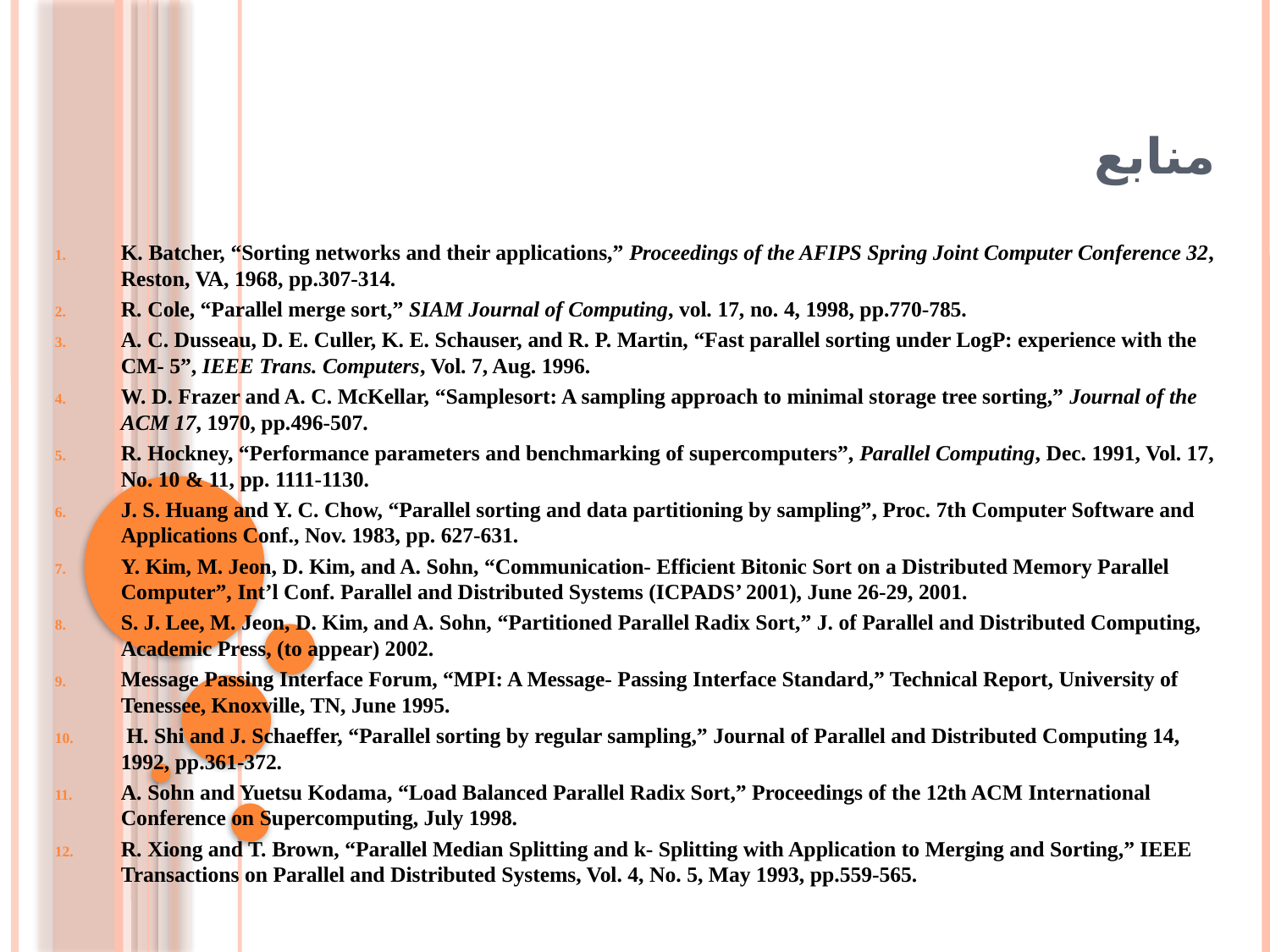

# منابع
K. Batcher, “Sorting networks and their applications,” Proceedings of the AFIPS Spring Joint Computer Conference 32, Reston, VA, 1968, pp.307-314.
R. Cole, “Parallel merge sort,” SIAM Journal of Computing, vol. 17, no. 4, 1998, pp.770-785.
A. C. Dusseau, D. E. Culler, K. E. Schauser, and R. P. Martin, “Fast parallel sorting under LogP: experience with the CM- 5”, IEEE Trans. Computers, Vol. 7, Aug. 1996.
W. D. Frazer and A. C. McKellar, “Samplesort: A sampling approach to minimal storage tree sorting,” Journal of the ACM 17, 1970, pp.496-507.
R. Hockney, “Performance parameters and benchmarking of supercomputers”, Parallel Computing, Dec. 1991, Vol. 17, No. 10 & 11, pp. 1111-1130.
J. S. Huang and Y. C. Chow, “Parallel sorting and data partitioning by sampling”, Proc. 7th Computer Software and Applications Conf., Nov. 1983, pp. 627-631.
Y. Kim, M. Jeon, D. Kim, and A. Sohn, “Communication- Efficient Bitonic Sort on a Distributed Memory Parallel Computer”, Int’l Conf. Parallel and Distributed Systems (ICPADS’ 2001), June 26-29, 2001.
S. J. Lee, M. Jeon, D. Kim, and A. Sohn, “Partitioned Parallel Radix Sort,” J. of Parallel and Distributed Computing, Academic Press, (to appear) 2002.
Message Passing Interface Forum, “MPI: A Message- Passing Interface Standard,” Technical Report, University of Tenessee, Knoxville, TN, June 1995.
 H. Shi and J. Schaeffer, “Parallel sorting by regular sampling,” Journal of Parallel and Distributed Computing 14, 1992, pp.361-372.
A. Sohn and Yuetsu Kodama, “Load Balanced Parallel Radix Sort,” Proceedings of the 12th ACM International Conference on Supercomputing, July 1998.
R. Xiong and T. Brown, “Parallel Median Splitting and k- Splitting with Application to Merging and Sorting,” IEEE Transactions on Parallel and Distributed Systems, Vol. 4, No. 5, May 1993, pp.559-565.